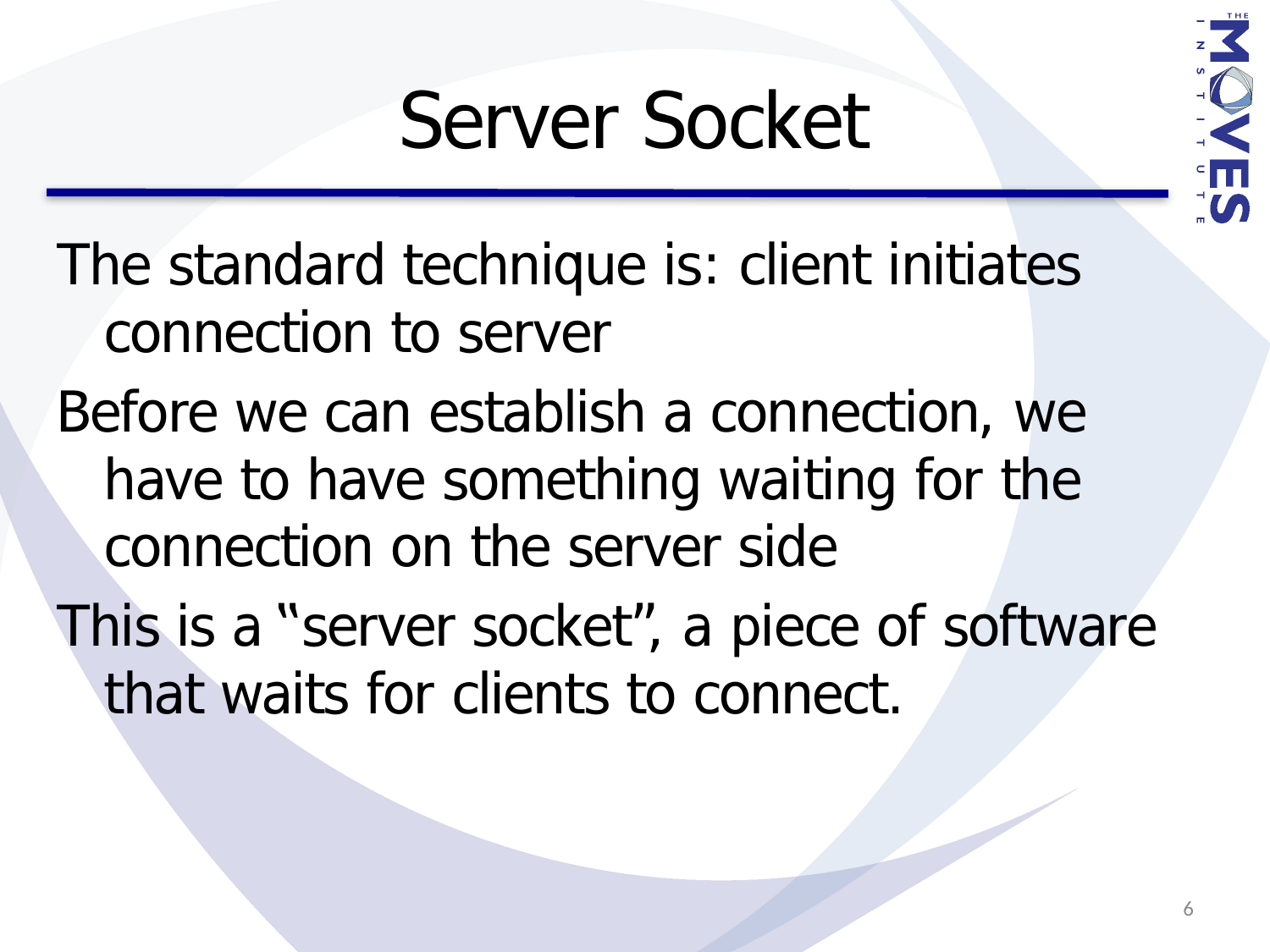

# Server Socket
The standard technique is: client initiates connection to server
Before we can establish a connection, we have to have something waiting for the connection on the server side
This is a “server socket”, a piece of software that waits for clients to connect.
6